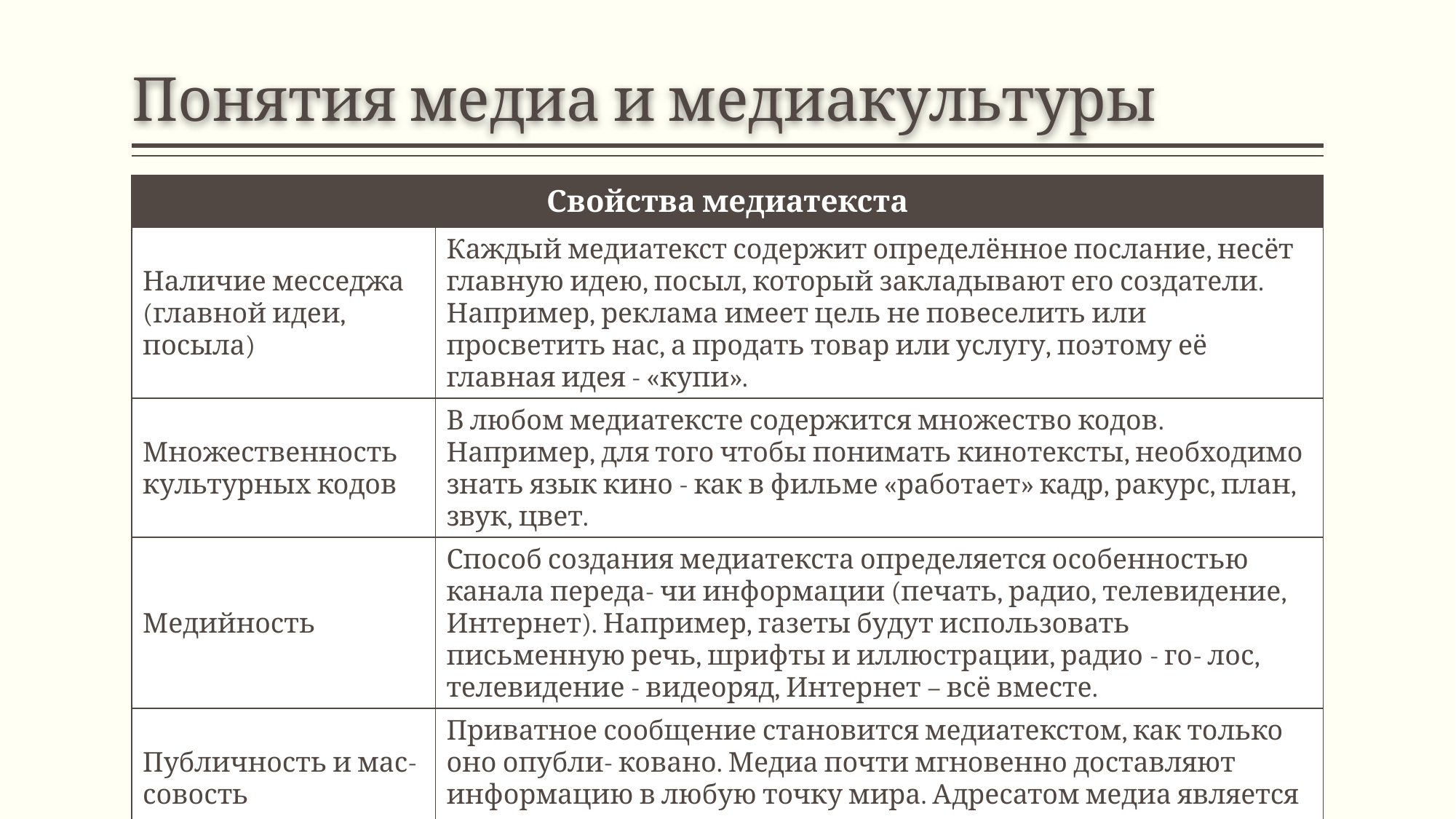

# Понятия медиа и медиакультуры
| Свойства медиатекста |  |
| --- | --- |
| Наличие месседжа (главной идеи, посыла) | Каждый медиатекст содержит определённое послание, несёт главную идею, посыл, который закладывают его создатели. Например, реклама имеет цель не повеселить или просветить нас, а продать товар или услугу, поэтому её главная идея - «купи». |
| Множественность культурных кодов | В любом медиатексте содержится множество кодов. Например, для того чтобы понимать кинотексты, необходимо знать язык кино - как в фильме «работает» кадр, ракурс, план, звук, цвет. |
| Медийность | Способ создания медиатекста определяется особенностью канала переда- чи информации (печать, радио, телевидение, Интернет). Например, газеты будут использовать письменную речь, шрифты и иллюстрации, радио - го- лос, телевидение - видеоряд, Интернет – всё вместе. |
| Публичность и мас- совость | Приватное сообщение становится медиатекстом, как только оно опубли- ковано. Медиа почти мгновенно доставляют информацию в любую точку мира. Адресатом медиа является целевая аудитория. |